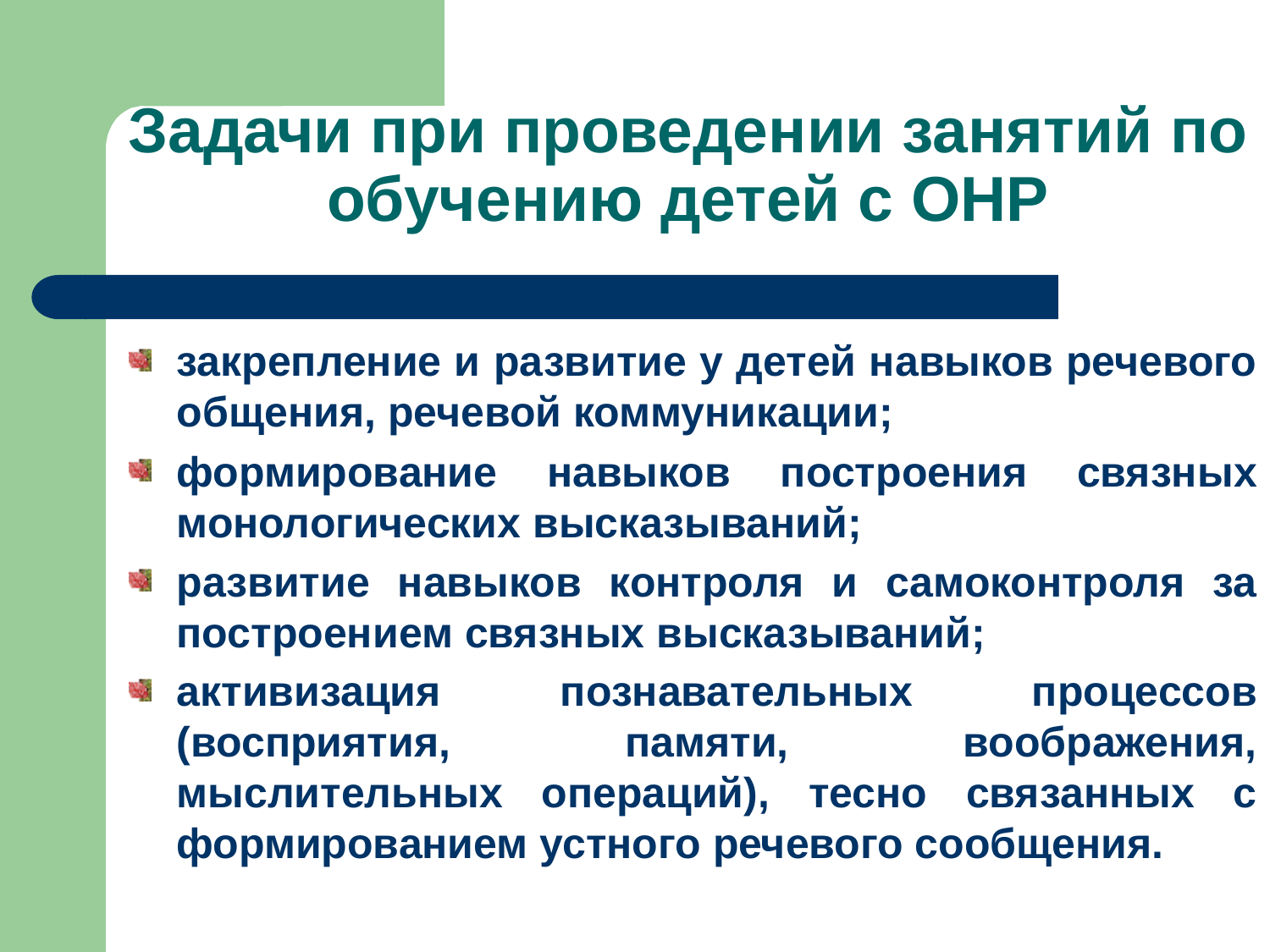

# Задачи при проведении занятий по обучению детей с ОНР
закрепление и развитие у детей навыков речевого общения, речевой коммуникации;
формирование навыков построения связных монологических высказываний;
развитие навыков контроля и самоконтроля за построением связных высказываний;
активизация познавательных процессов (восприятия, памяти, воображения, мыслительных операций), тесно связанных с формированием устного речевого сообщения.